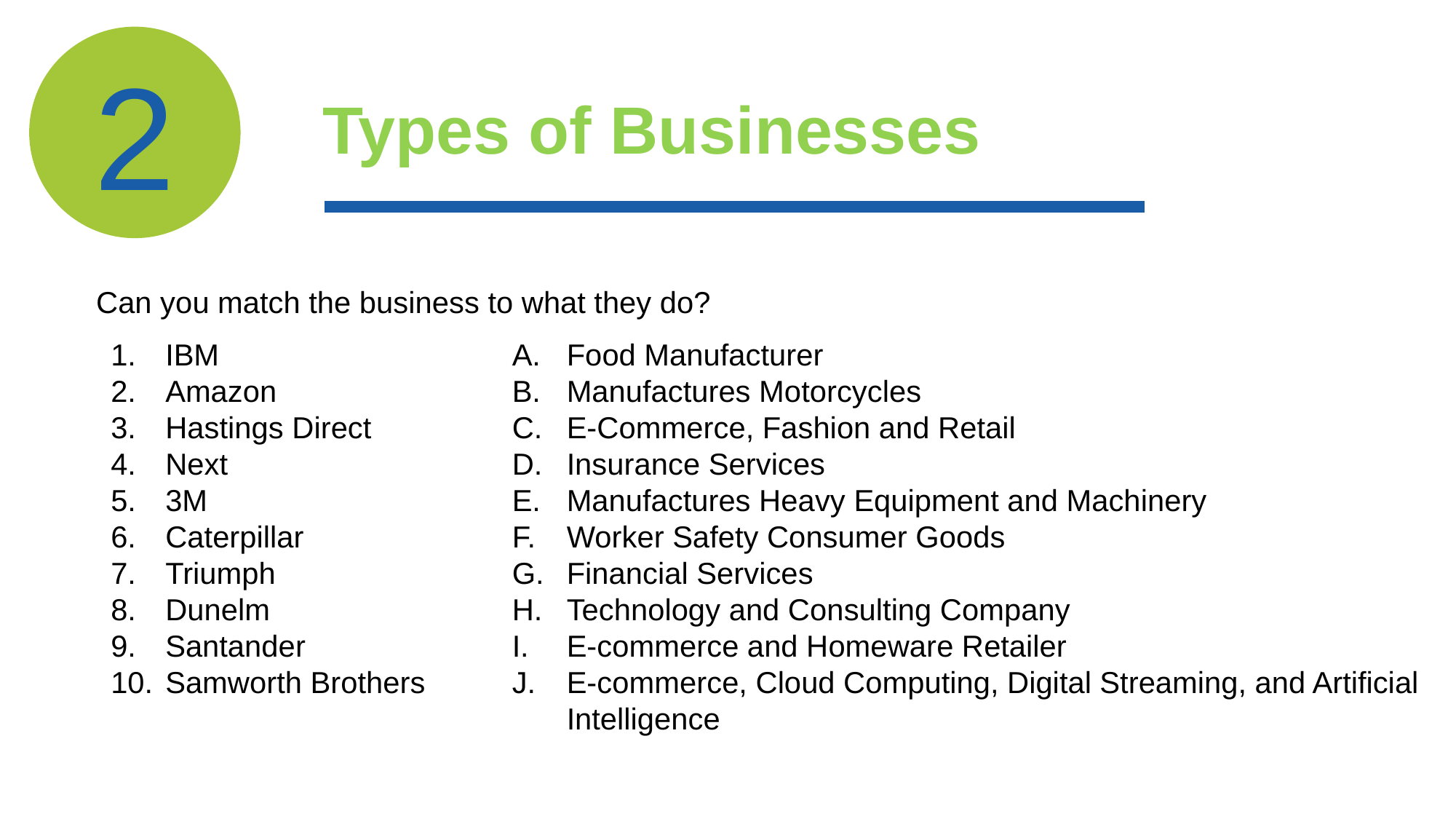

2
# Types of Businesses
Can you match the business to what they do?
IBM
Amazon
Hastings Direct
Next
3M
Caterpillar
Triumph
Dunelm
Santander
Samworth Brothers

Food Manufacturer
Manufactures Motorcycles
E-Commerce, Fashion and Retail
Insurance Services
Manufactures Heavy Equipment and Machinery
Worker Safety Consumer Goods
Financial Services
Technology and Consulting Company
E-commerce and Homeware Retailer
E-commerce, Cloud Computing, Digital Streaming, and Artificial Intelligence